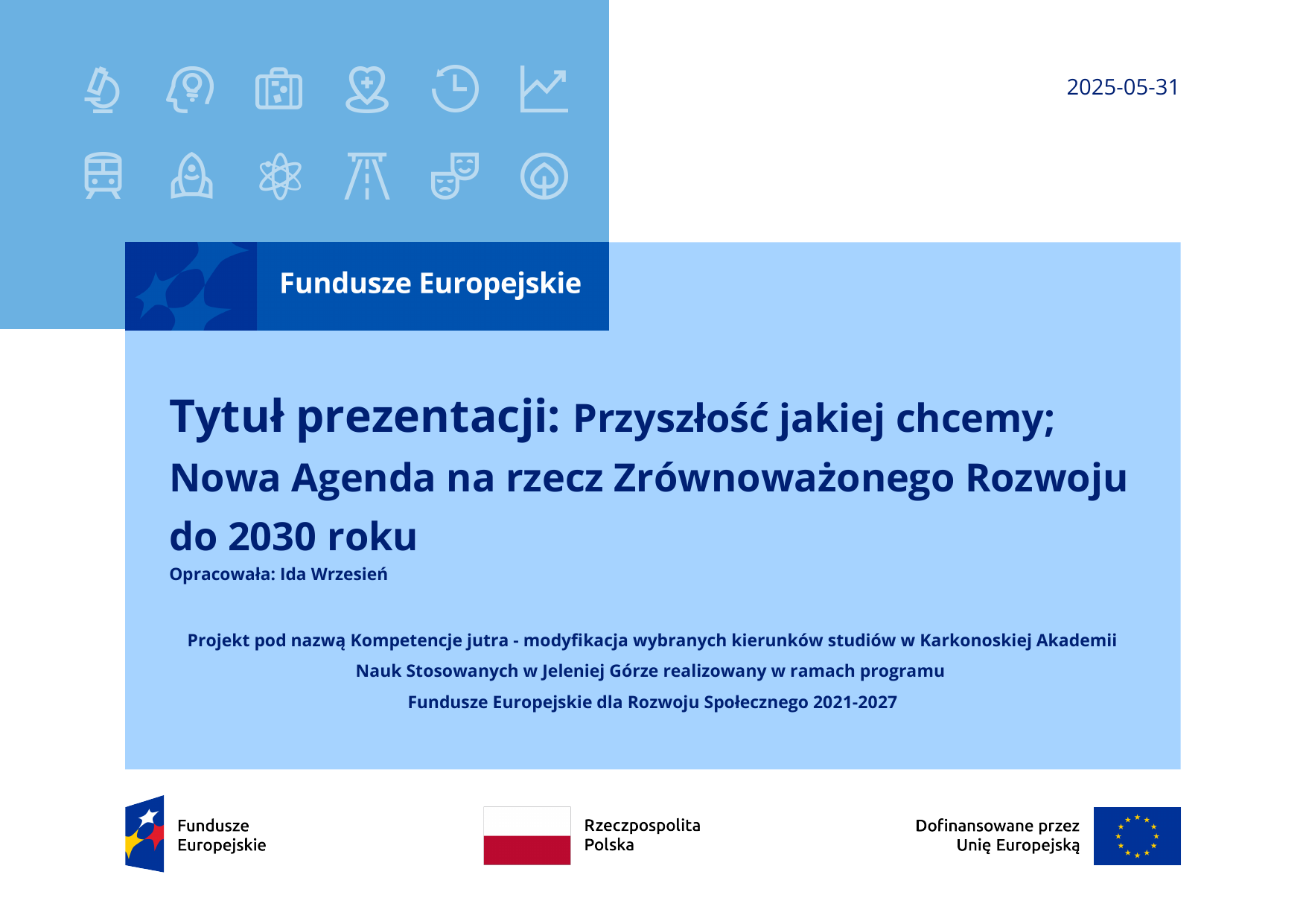

2025-05-31
# Tytuł prezentacji: Przyszłość jakiej chcemy; Nowa Agenda na rzecz Zrównoważonego Rozwoju do 2030 roku Opracowała: Ida Wrzesień

Projekt pod nazwą Kompetencje jutra - modyfikacja wybranych kierunków studiów w Karkonoskiej Akademii Nauk Stosowanych w Jeleniej Górze realizowany w ramach programu
Fundusze Europejskie dla Rozwoju Społecznego 2021-2027